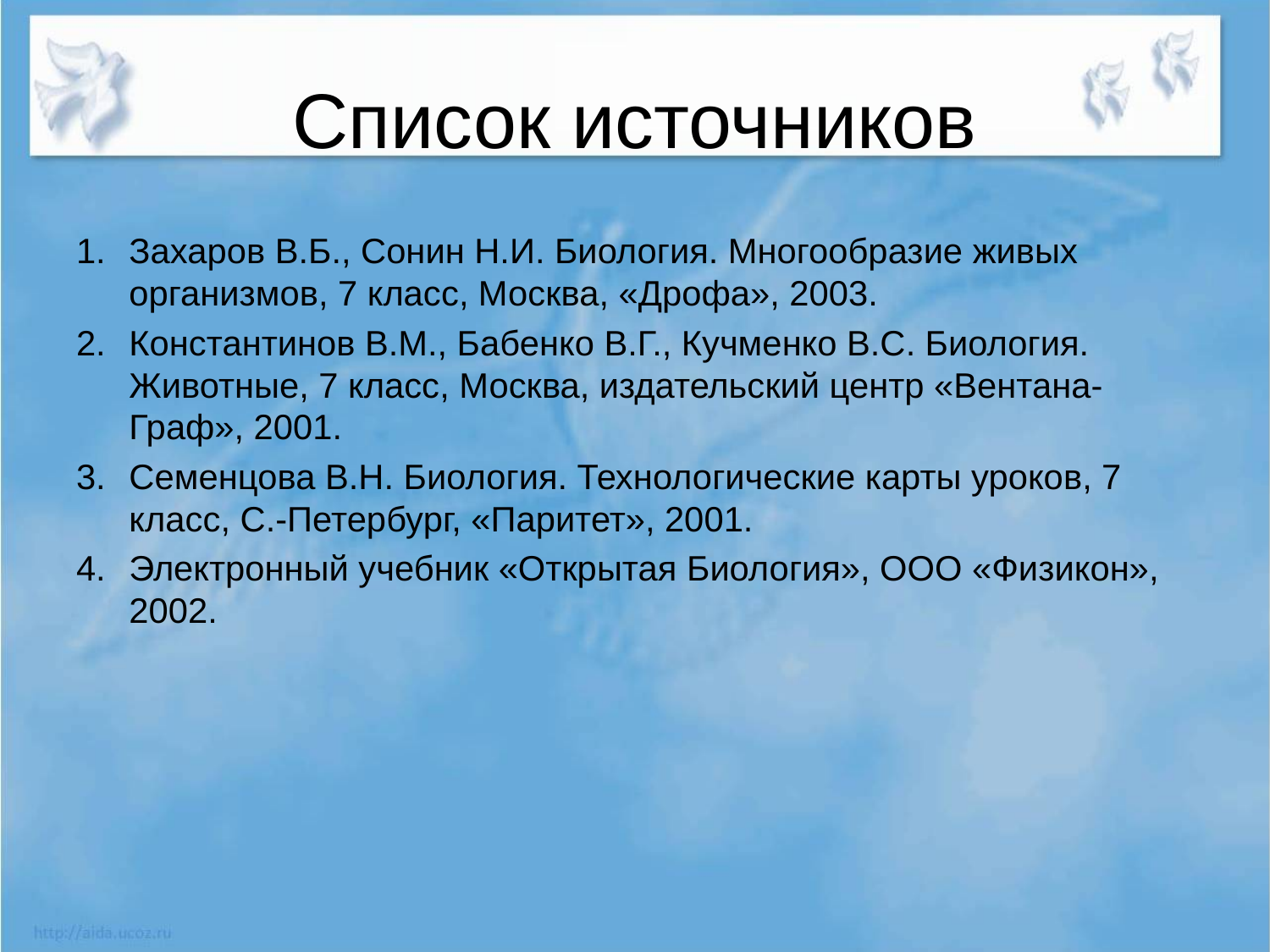

# Список источников
Захаров В.Б., Сонин Н.И. Биология. Многообразие живых организмов, 7 класс, Москва, «Дрофа», 2003.
Константинов В.М., Бабенко В.Г., Кучменко В.С. Биология. Животные, 7 класс, Москва, издательский центр «Вентана-Граф», 2001.
Семенцова В.Н. Биология. Технологические карты уроков, 7 класс, С.-Петербург, «Паритет», 2001.
Электронный учебник «Открытая Биология», ООО «Физикон», 2002.